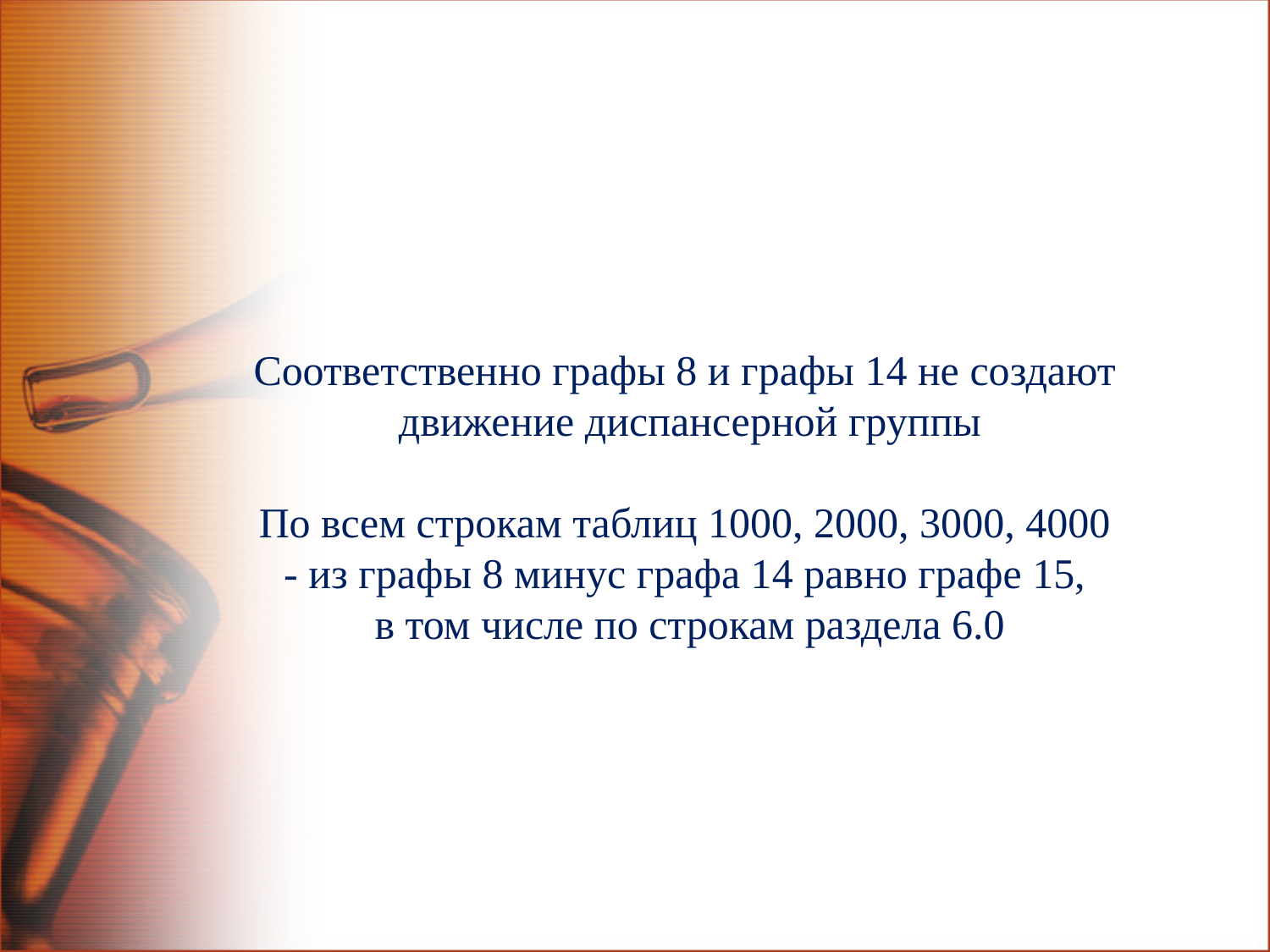

Соответственно графы 8 и графы 14 не создают  движение диспансерной группы

По всем строкам таблиц 1000, 2000, 3000, 4000
- из графы 8 минус графа 14 равно графе 15,
в том числе по строкам раздела 6.0